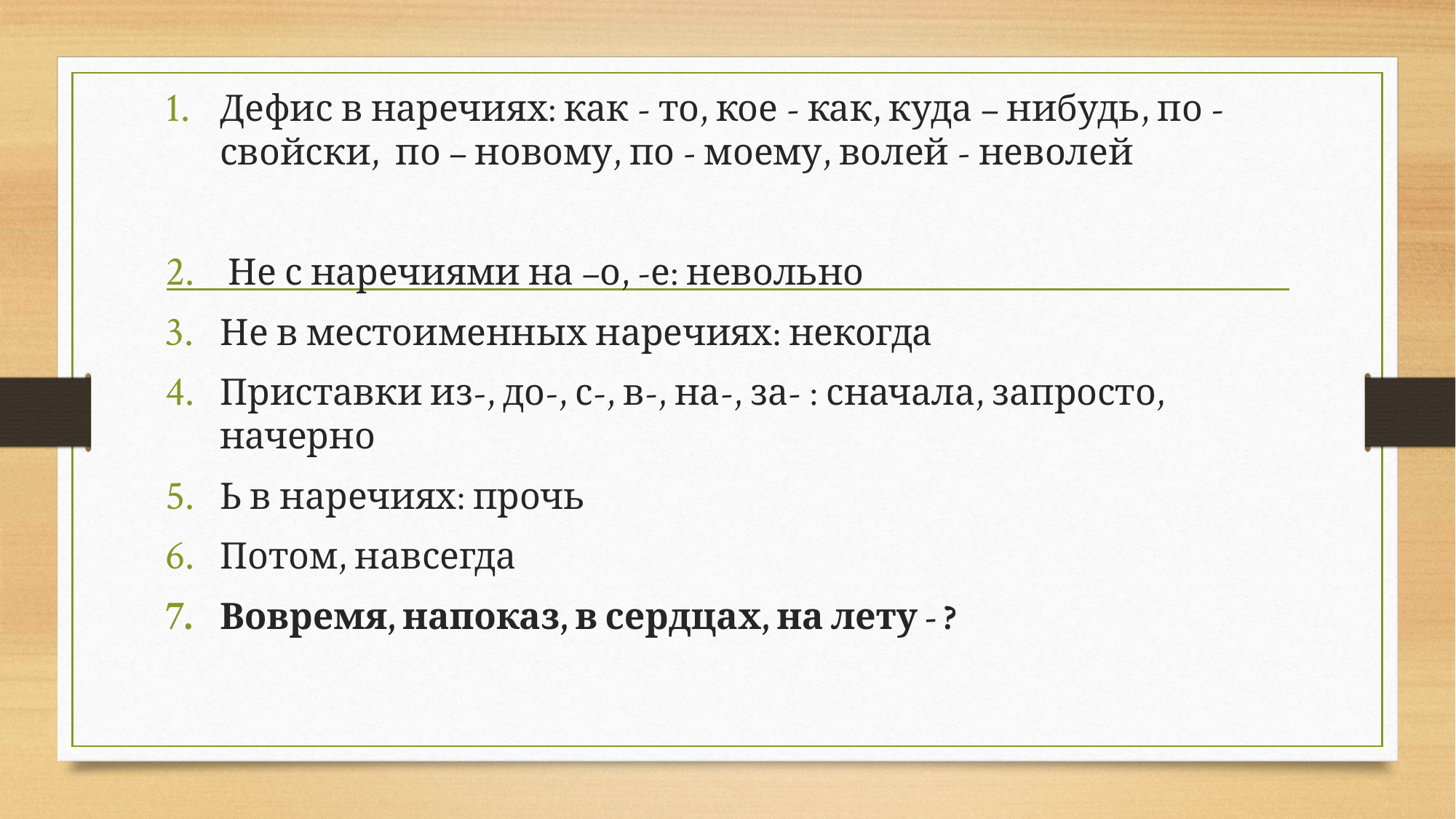

Дефис в наречиях: как - то, кое - как, куда – нибудь, по - свойски,  по – новому, по - моему, волей - неволей

 Не с наречиями на –о, -е: невольно
Не в местоименных наречиях: некогда
Приставки из-, до-, с-, в-, на-, за- : сначала, запросто, начерно
Ь в наречиях: прочь
Потом, навсегда
Вовремя, напоказ, в сердцах, на лету - ?